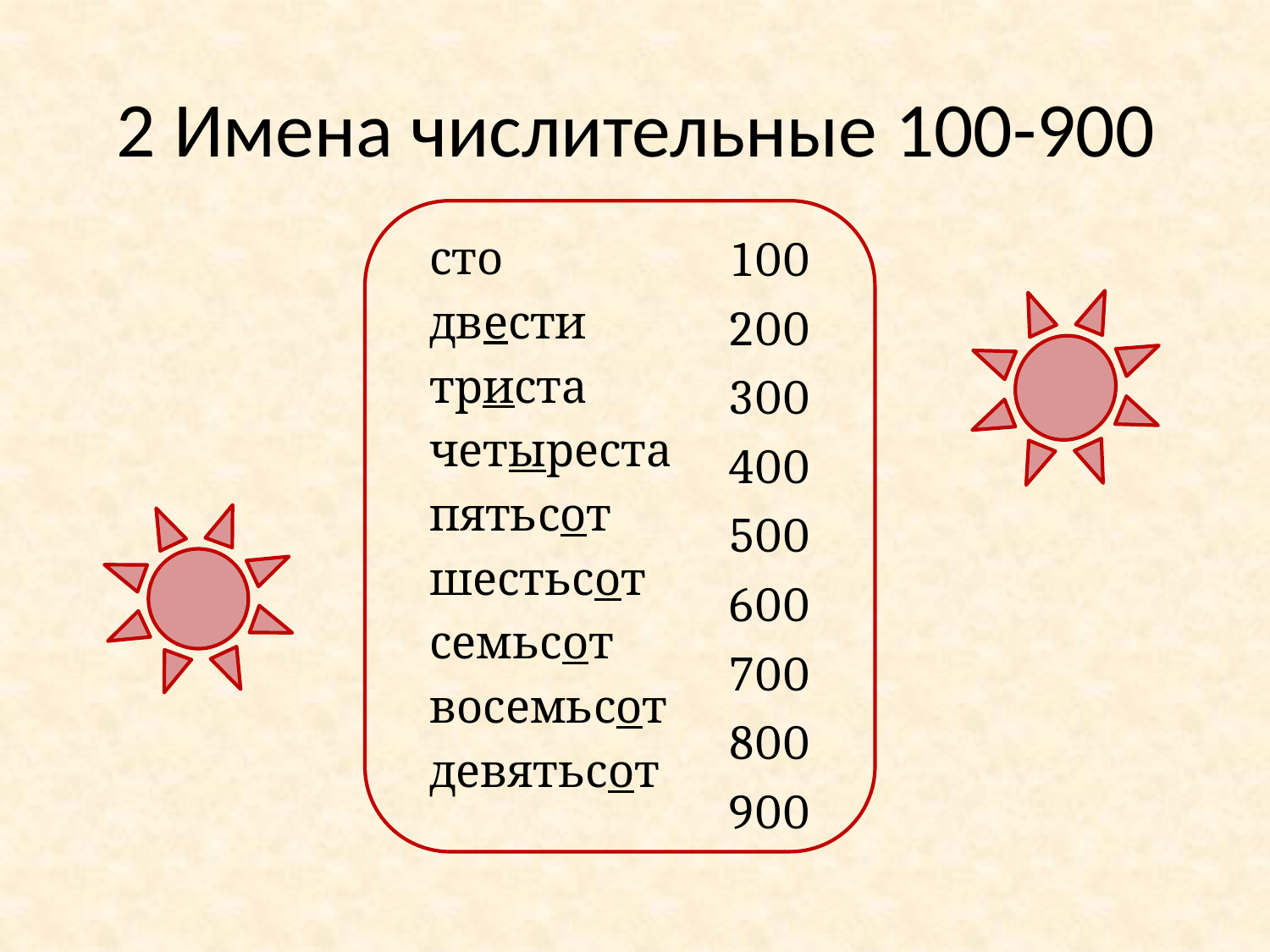

2 Имена числительные 100-900

100
200
300
400
500
600
700
800
900
сто
двести
триста
четыреста
пятьсот
шестьсот
семьсот
восемьсот
девятьсот